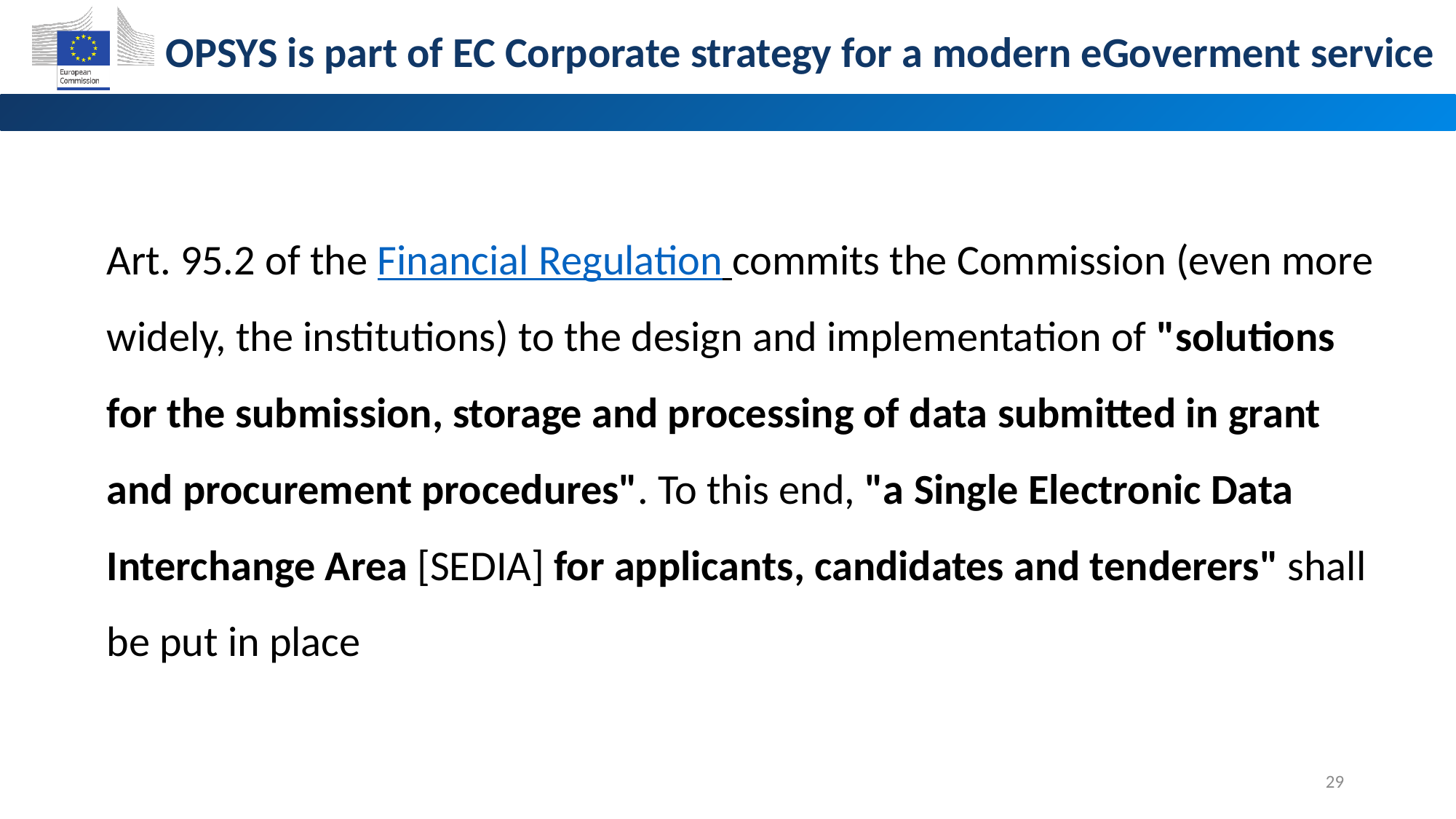

OPSYS is part of EC Corporate strategy for a modern eGoverment service
Art. 95.2 of the Financial Regulation commits the Commission (even more widely, the institutions) to the design and implementation of "solutions for the submission, storage and processing of data submitted in grant and procurement procedures". To this end, "a Single Electronic Data Interchange Area [SEDIA] for applicants, candidates and tenderers" shall be put in place
29